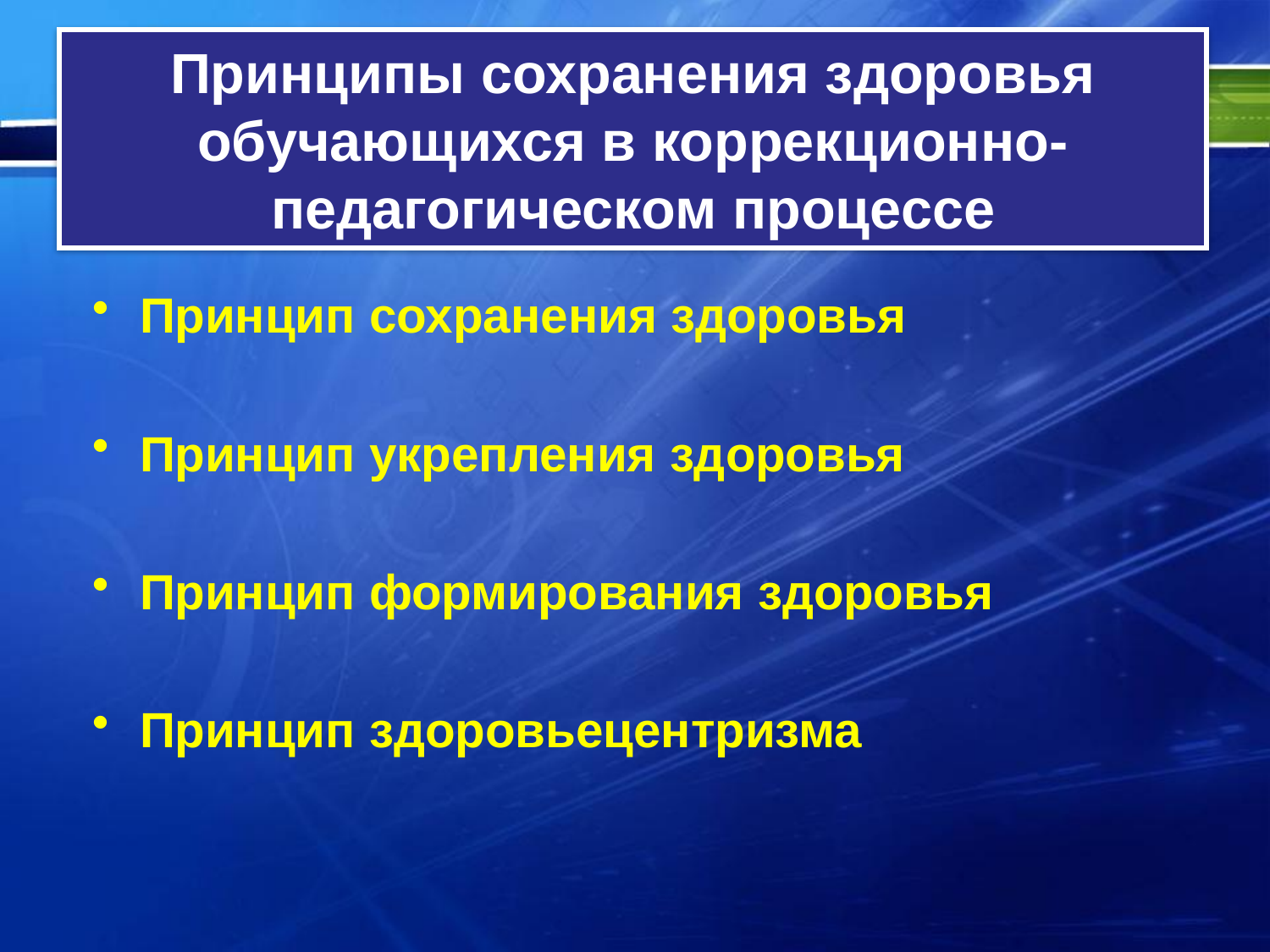

# Принципы сохранения здоровья обучающихся в коррекционно-педагогическом процессе
Принцип сохранения здоровья

Принцип укрепления здоровья

Принцип формирования здоровья

Принцип здоровьецентризма